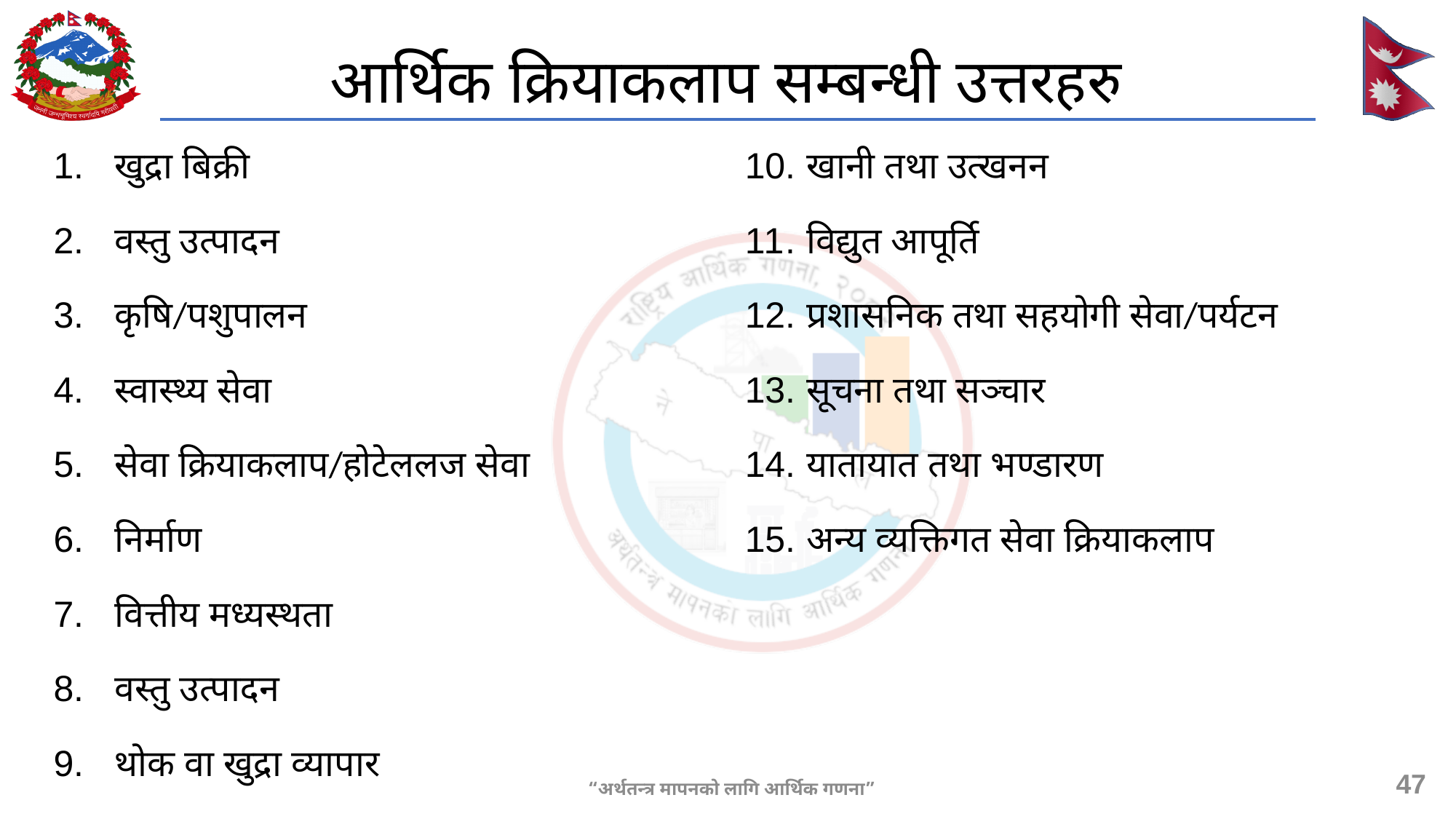

# आर्थिक क्रियाकलाप सम्बन्धी उत्तरहरु
खुद्रा बिक्री
वस्तु उत्पादन
कृषि/पशुपालन
स्वास्थ्य सेवा
सेवा क्रियाकलाप/होटेललज सेवा
निर्माण
वित्तीय मध्यस्थता
वस्तु उत्पादन
थोक वा खुद्रा व्यापार
खानी तथा उत्खनन
विद्युत आपूर्ति
प्रशासनिक तथा सहयोगी सेवा/पर्यटन
सूचना तथा सञ्चार
यातायात तथा भण्डारण
अन्य व्यक्तिगत सेवा क्रियाकलाप

47
“अर्थतन्त्र मापनको लागि आर्थिक गणना”